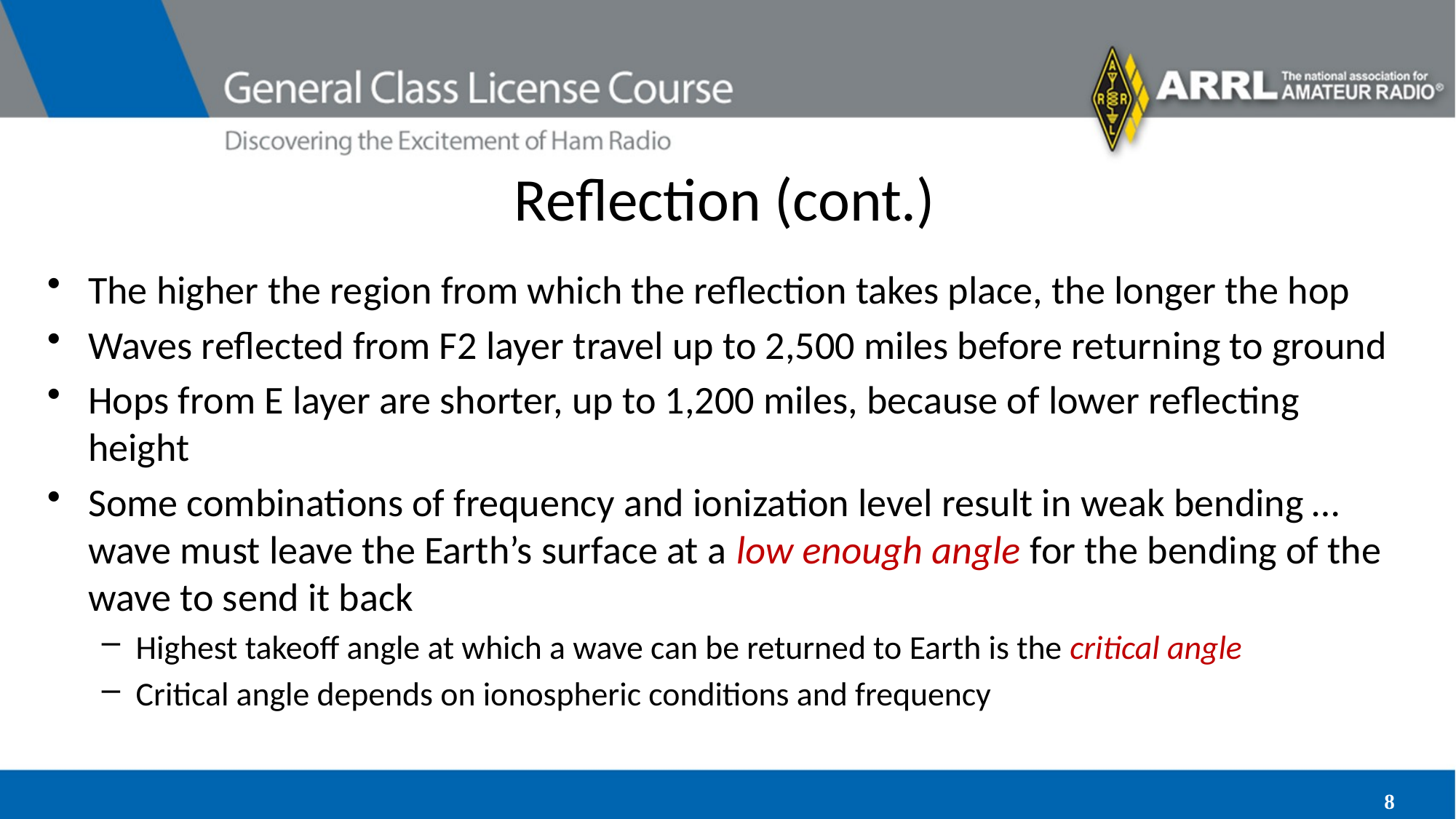

# Reflection (cont.)
The higher the region from which the reflection takes place, the longer the hop
Waves reflected from F2 layer travel up to 2,500 miles before returning to ground
Hops from E layer are shorter, up to 1,200 miles, because of lower reflecting height
Some combinations of frequency and ionization level result in weak bending … wave must leave the Earth’s surface at a low enough angle for the bending of the wave to send it back
Highest takeoff angle at which a wave can be returned to Earth is the critical angle
Critical angle depends on ionospheric conditions and frequency